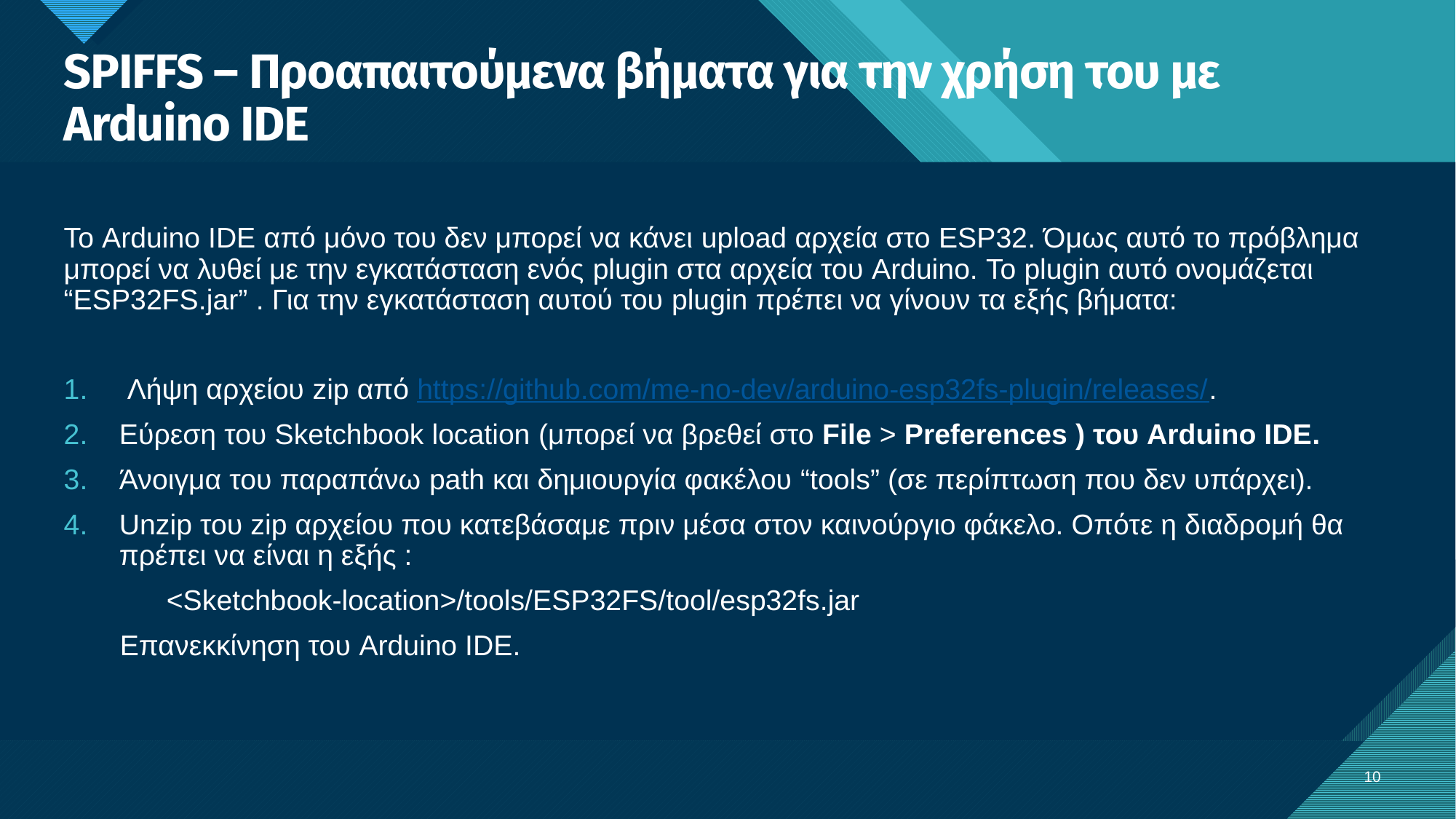

# SPIFFS – Προαπαιτούμενα βήματα για την χρήση του με Arduino IDE
Το Arduino IDE από μόνο του δεν μπορεί να κάνει upload αρχεία στο ESP32. Όμως αυτό το πρόβλημα μπορεί να λυθεί με την εγκατάσταση ενός plugin στα αρχεία του Arduino. Το plugin αυτό ονομάζεται “ESP32FS.jar” . Για την εγκατάσταση αυτού του plugin πρέπει να γίνουν τα εξής βήματα:

 Λήψη αρχείου zip από https://github.com/me-no-dev/arduino-esp32fs-plugin/releases/.
Εύρεση του Sketchbook location (μπορεί να βρεθεί στο File > Preferences ) του Arduino IDE.
Άνοιγμα του παραπάνω path και δημιουργία φακέλου “tools” (σε περίπτωση που δεν υπάρχει).
Unzip του zip αρχείου που κατεβάσαμε πριν μέσα στον καινούργιο φάκελο. Οπότε η διαδρομή θα πρέπει να είναι η εξής :
	<Sketchbook-location>/tools/ESP32FS/tool/esp32fs.jar
       Επανεκκίνηση του Arduino IDE.

10